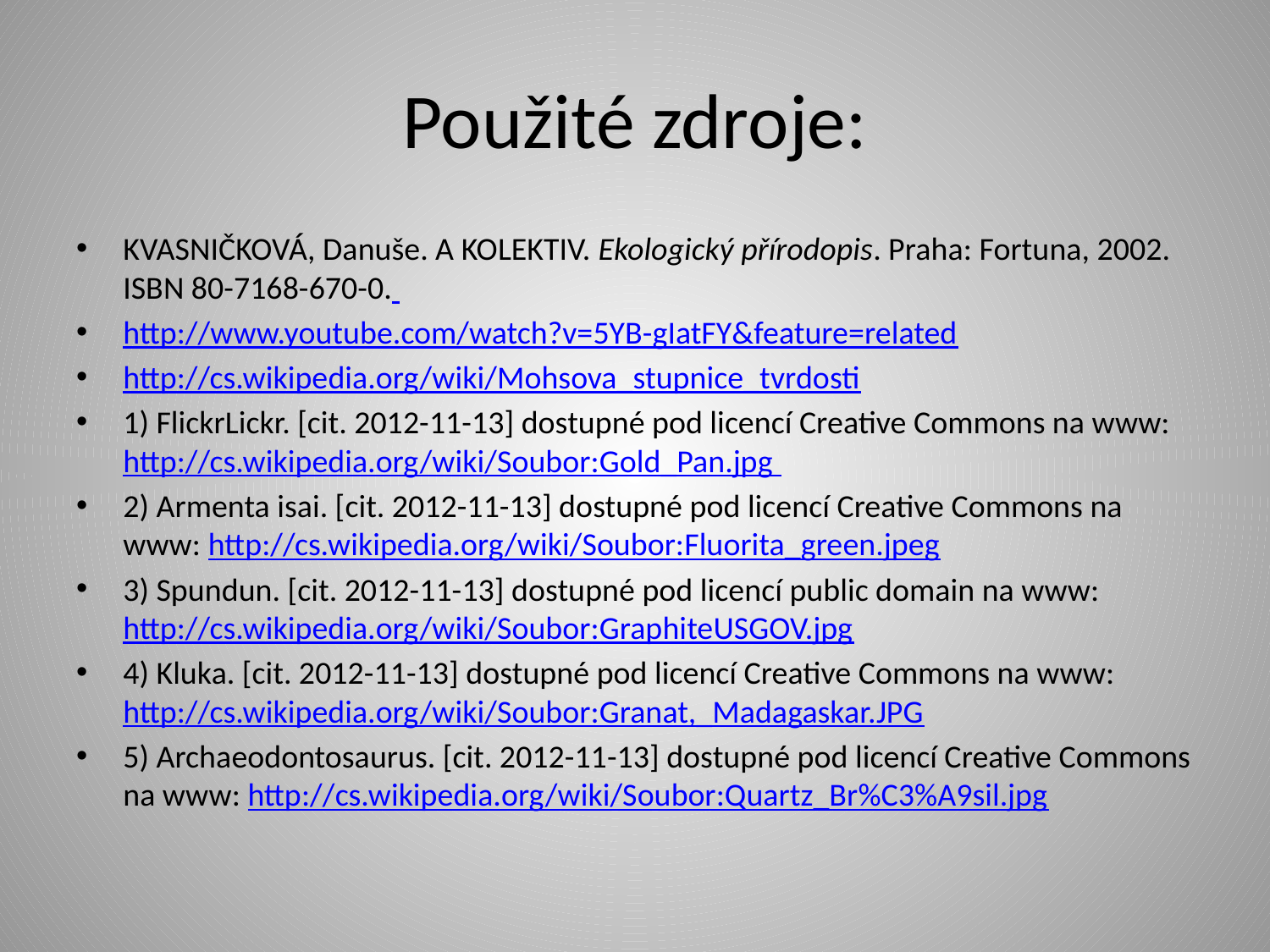

# Použité zdroje:
KVASNIČKOVÁ, Danuše. A KOLEKTIV. Ekologický přírodopis. Praha: Fortuna, 2002. ISBN 80-7168-670-0.
http://www.youtube.com/watch?v=5YB-gIatFY&feature=related
http://cs.wikipedia.org/wiki/Mohsova_stupnice_tvrdosti
1) FlickrLickr. [cit. 2012-11-13] dostupné pod licencí Creative Commons na www: http://cs.wikipedia.org/wiki/Soubor:Gold_Pan.jpg
2) Armenta isai. [cit. 2012-11-13] dostupné pod licencí Creative Commons na www: http://cs.wikipedia.org/wiki/Soubor:Fluorita_green.jpeg
3) Spundun. [cit. 2012-11-13] dostupné pod licencí public domain na www: http://cs.wikipedia.org/wiki/Soubor:GraphiteUSGOV.jpg
4) Kluka. [cit. 2012-11-13] dostupné pod licencí Creative Commons na www:  http://cs.wikipedia.org/wiki/Soubor:Granat,_Madagaskar.JPG
5) Archaeodontosaurus. [cit. 2012-11-13] dostupné pod licencí Creative Commons na www: http://cs.wikipedia.org/wiki/Soubor:Quartz_Br%C3%A9sil.jpg